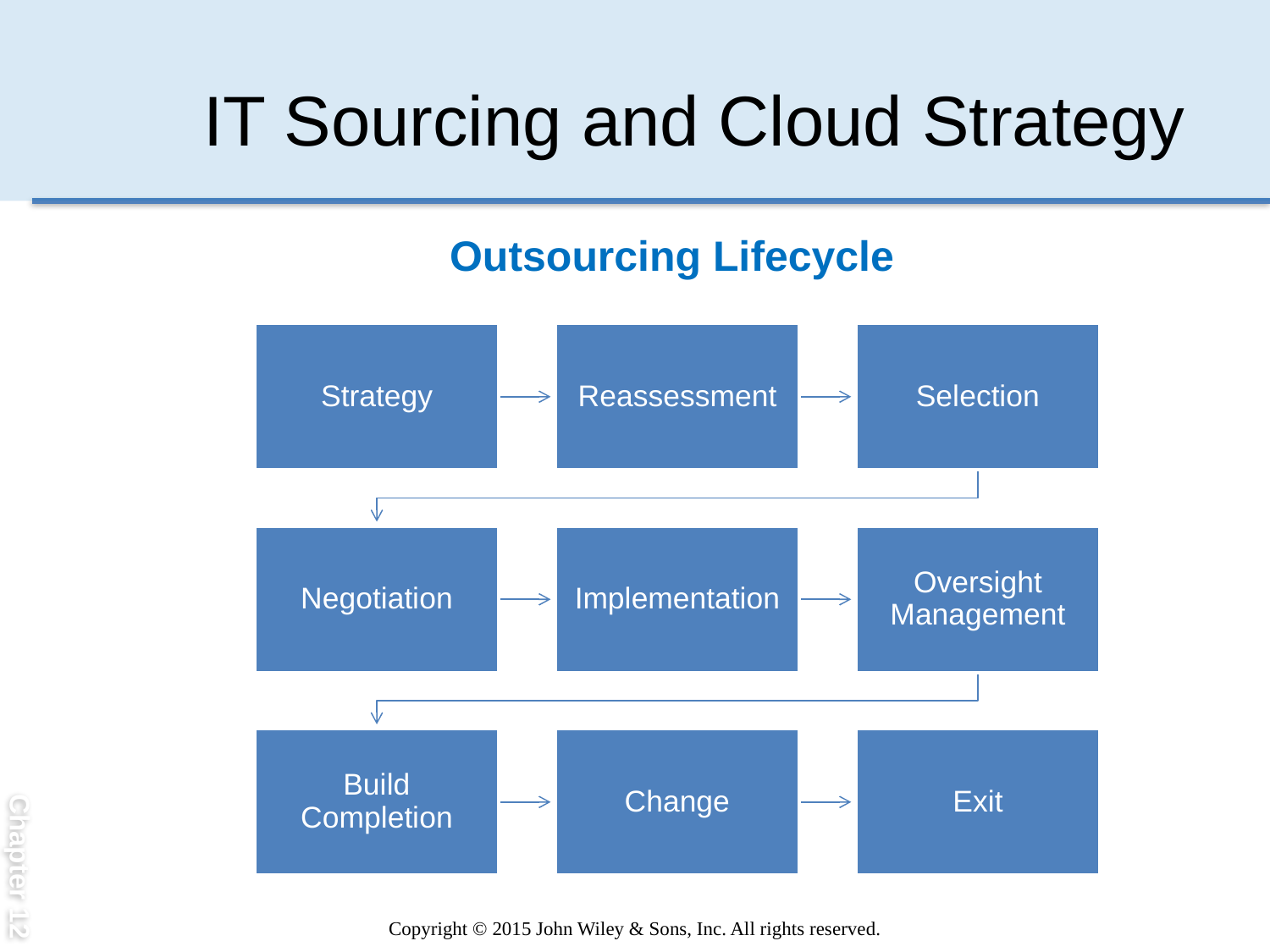

Chapter 12
# IT Sourcing and Cloud Strategy
Outsourcing Lifecycle

Strategy

Reassessment

Selection

Negotiation

Implementation

Oversight Management

Build Completion

Change
Exit